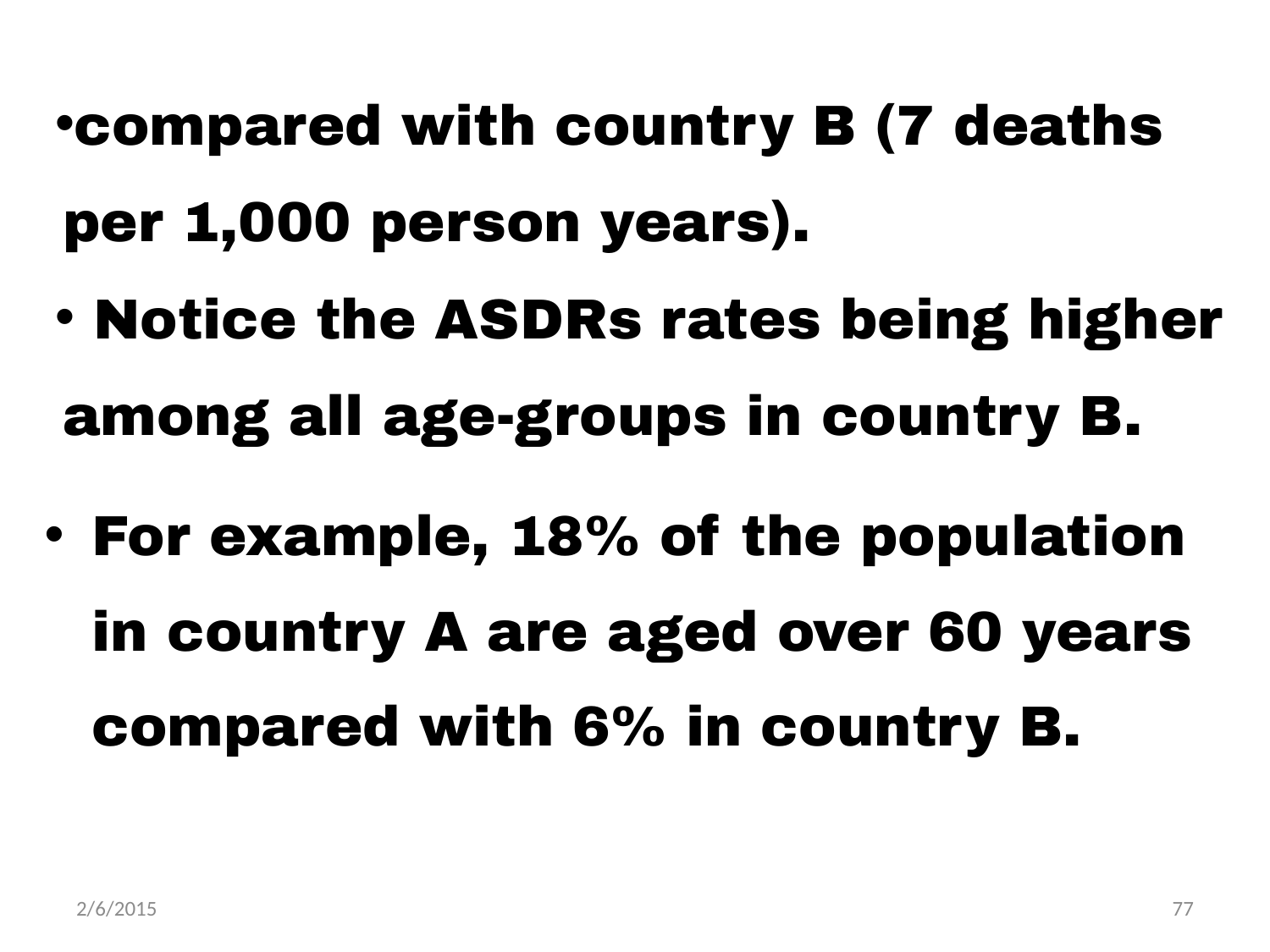

compared with country B (7 deaths per 1,000 person years).
 Notice the ASDRs rates being higher among all age-groups in country B.
For example, 18% of the population in country A are aged over 60 years compared with 6% in country B.
2/6/2015
77